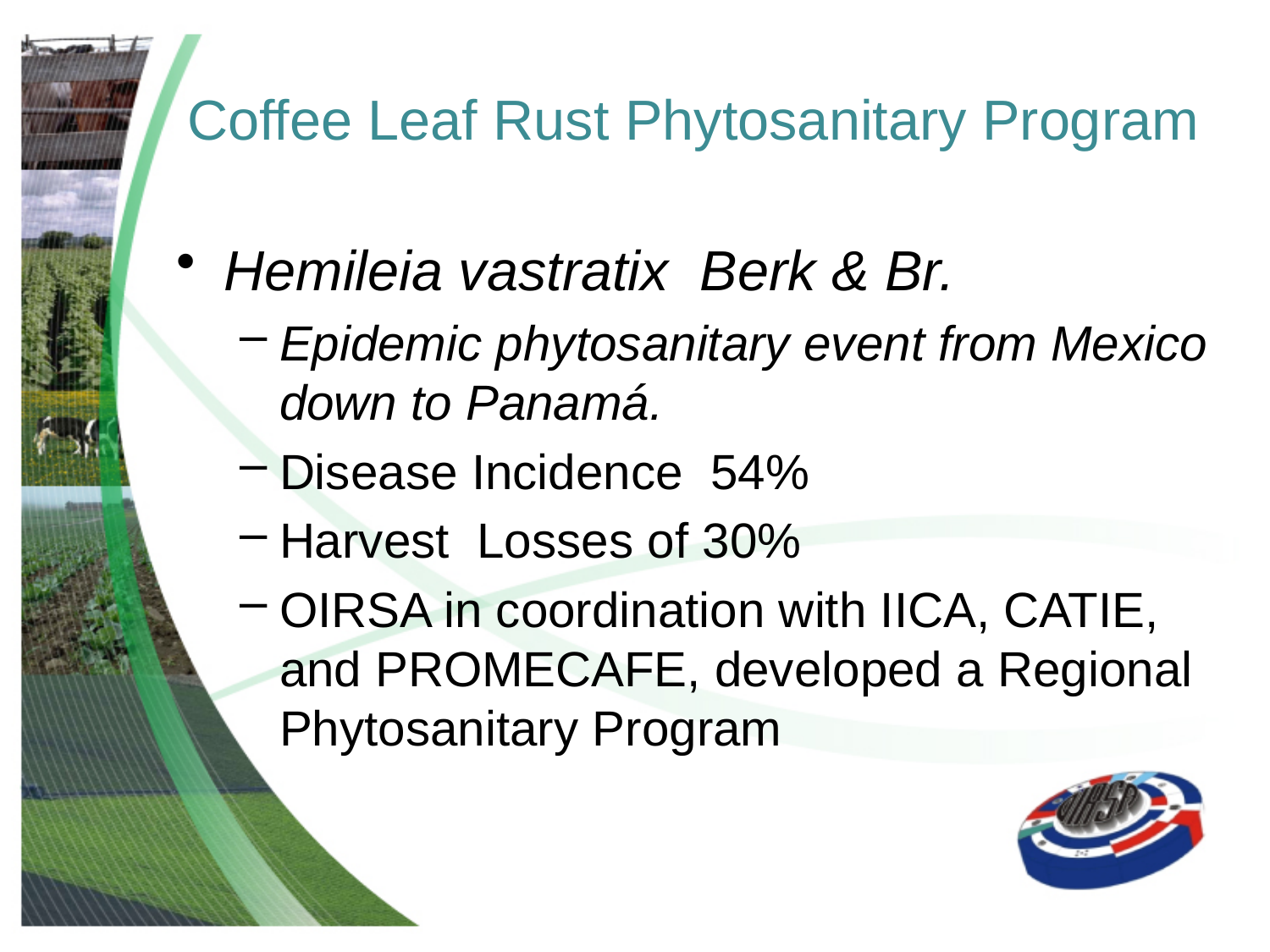

# Coffee Leaf Rust Phytosanitary Program
Hemileia vastratix  Berk & Br.
Epidemic phytosanitary event from Mexico down to Panamá.
Disease Incidence  54%
Harvest  Losses of 30%
OIRSA in coordination with IICA, CATIE, and PROMECAFE, developed a Regional Phytosanitary Program